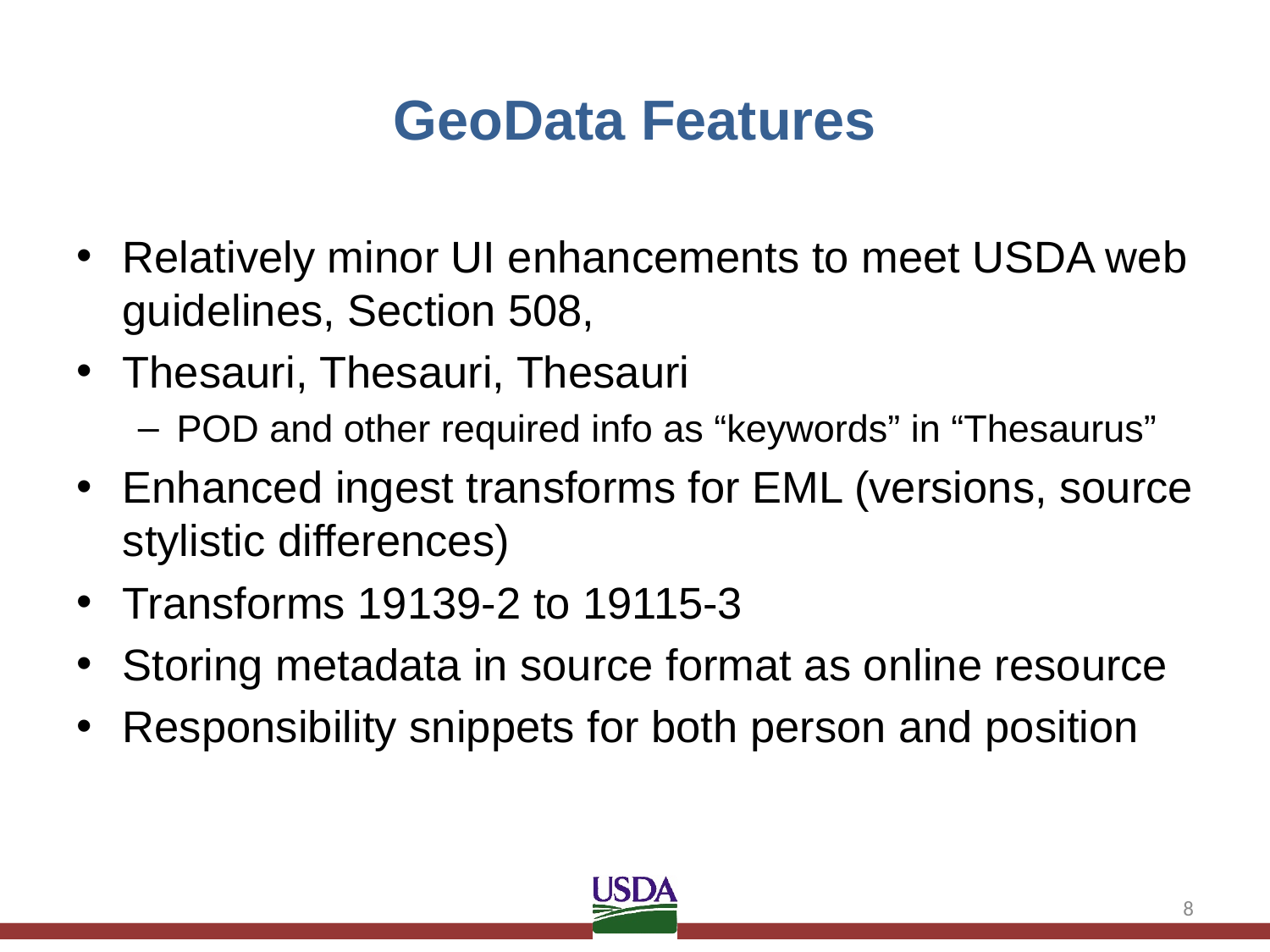

# GeoData Features
Relatively minor UI enhancements to meet USDA web guidelines, Section 508,
Thesauri, Thesauri, Thesauri
POD and other required info as “keywords” in “Thesaurus”
Enhanced ingest transforms for EML (versions, source stylistic differences)
Transforms 19139-2 to 19115-3
Storing metadata in source format as online resource
Responsibility snippets for both person and position

8